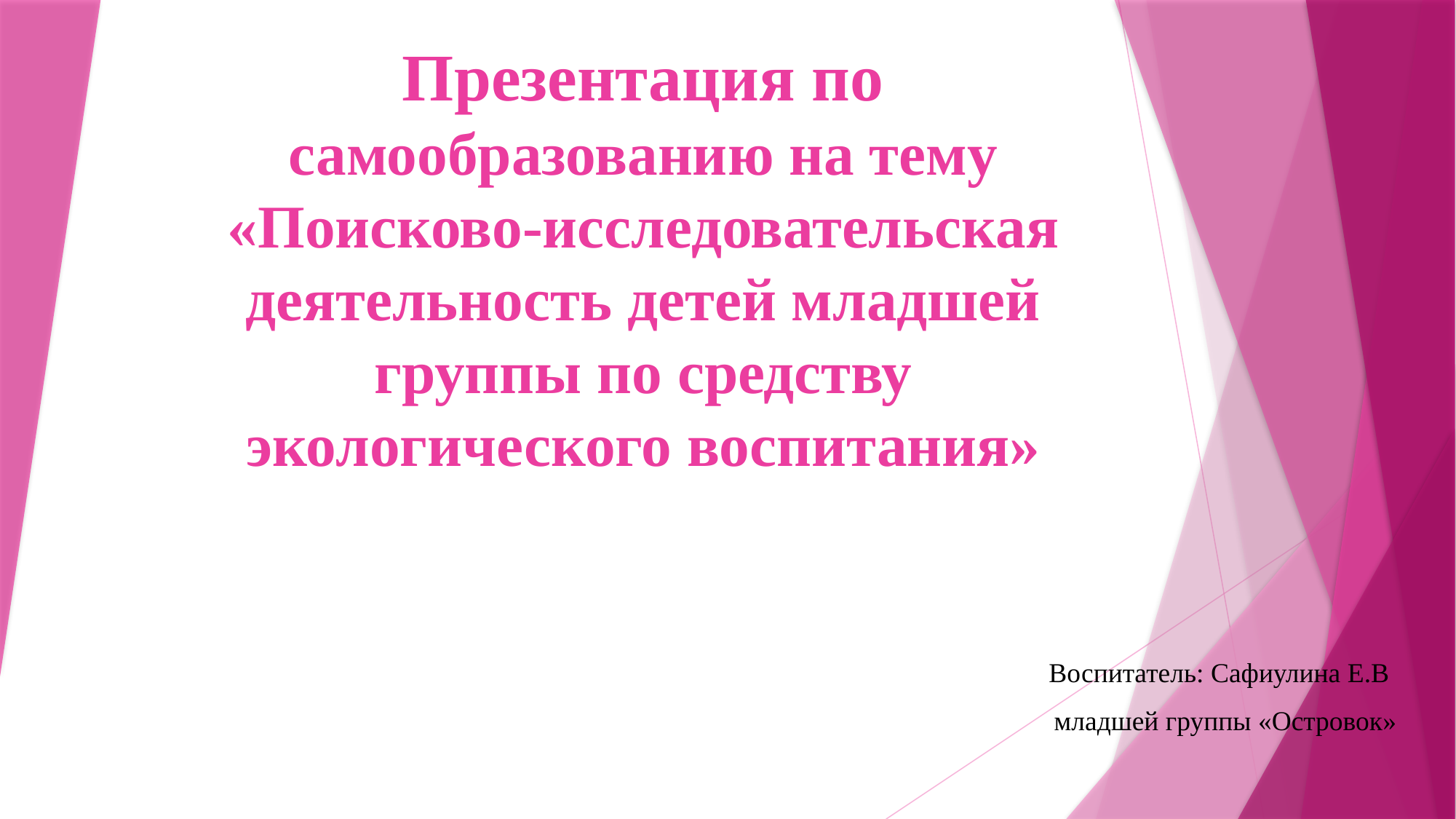

# Презентация по самообразованию на тему «Поисково-исследовательская деятельность детей младшей группы по средству экологического воспитания»
Воспитатель: Сафиулина Е.В
младшей группы «Островок»